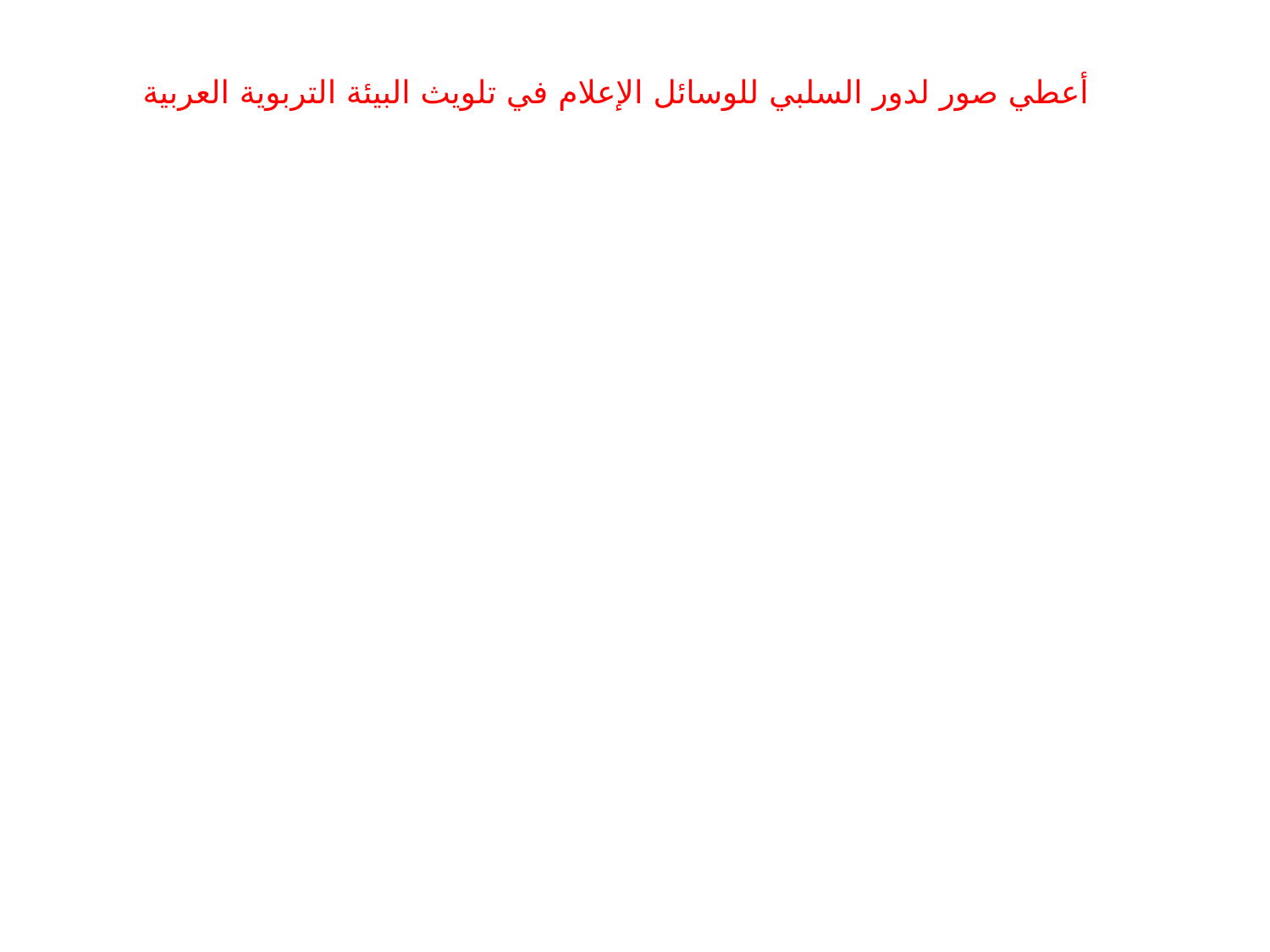

أعطي صور لدور السلبي للوسائل الإعلام في تلويث البيئة التربوية العربية